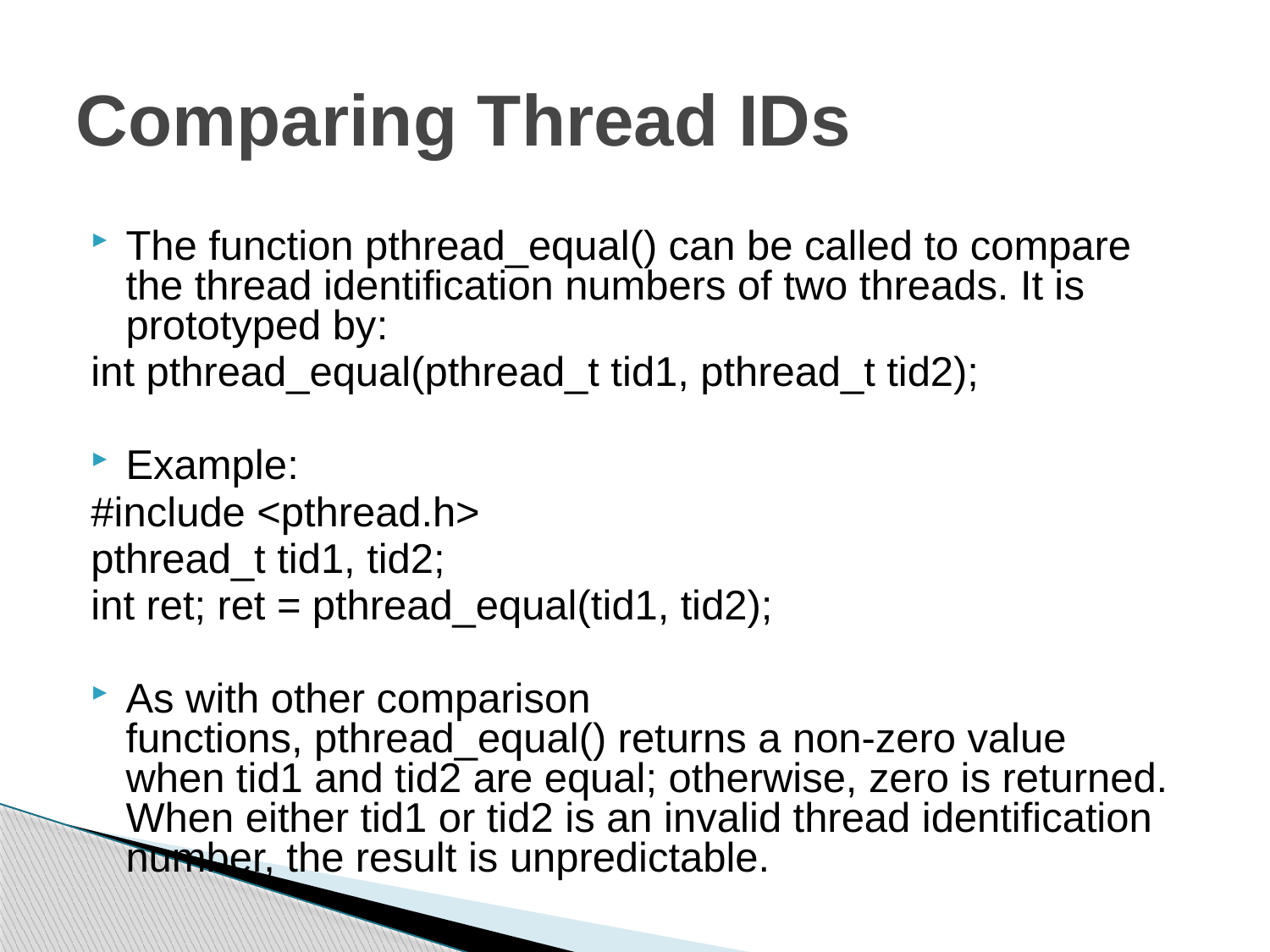

# Comparing Thread IDs
The function pthread_equal() can be called to compare the thread identification numbers of two threads. It is prototyped by:
int pthread_equal(pthread_t tid1, pthread_t tid2);

Example:
#include <pthread.h>
pthread_t tid1, tid2;
int ret; ret = pthread_equal(tid1, tid2);

As with other comparison functions, pthread_equal() returns a non-zero value when tid1 and tid2 are equal; otherwise, zero is returned. When either tid1 or tid2 is an invalid thread identification number, the result is unpredictable.